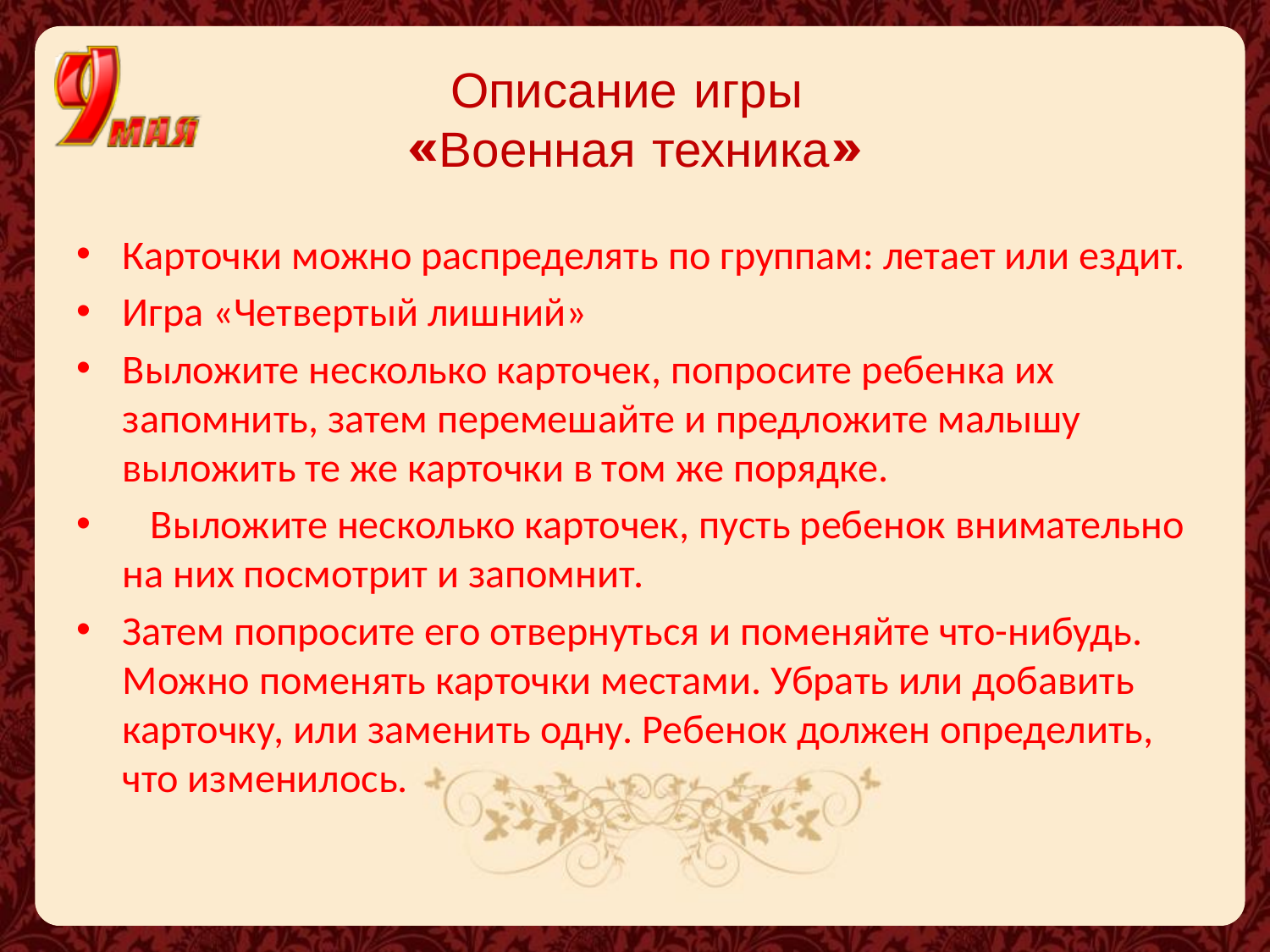

# Описание игры «Военная техника»
Карточки можно распределять по группам: летает или ездит.
Игра «Четвертый лишний»
Выложите несколько карточек, попросите ребенка их запомнить, затем перемешайте и предложите малышу выложить те же карточки в том же порядке.
   Выложите несколько карточек, пусть ребенок внимательно на них посмотрит и запомнит.
Затем попросите его отвернуться и поменяйте что-нибудь. Можно поменять карточки местами. Убрать или добавить карточку, или заменить одну. Ребенок должен определить, что изменилось.